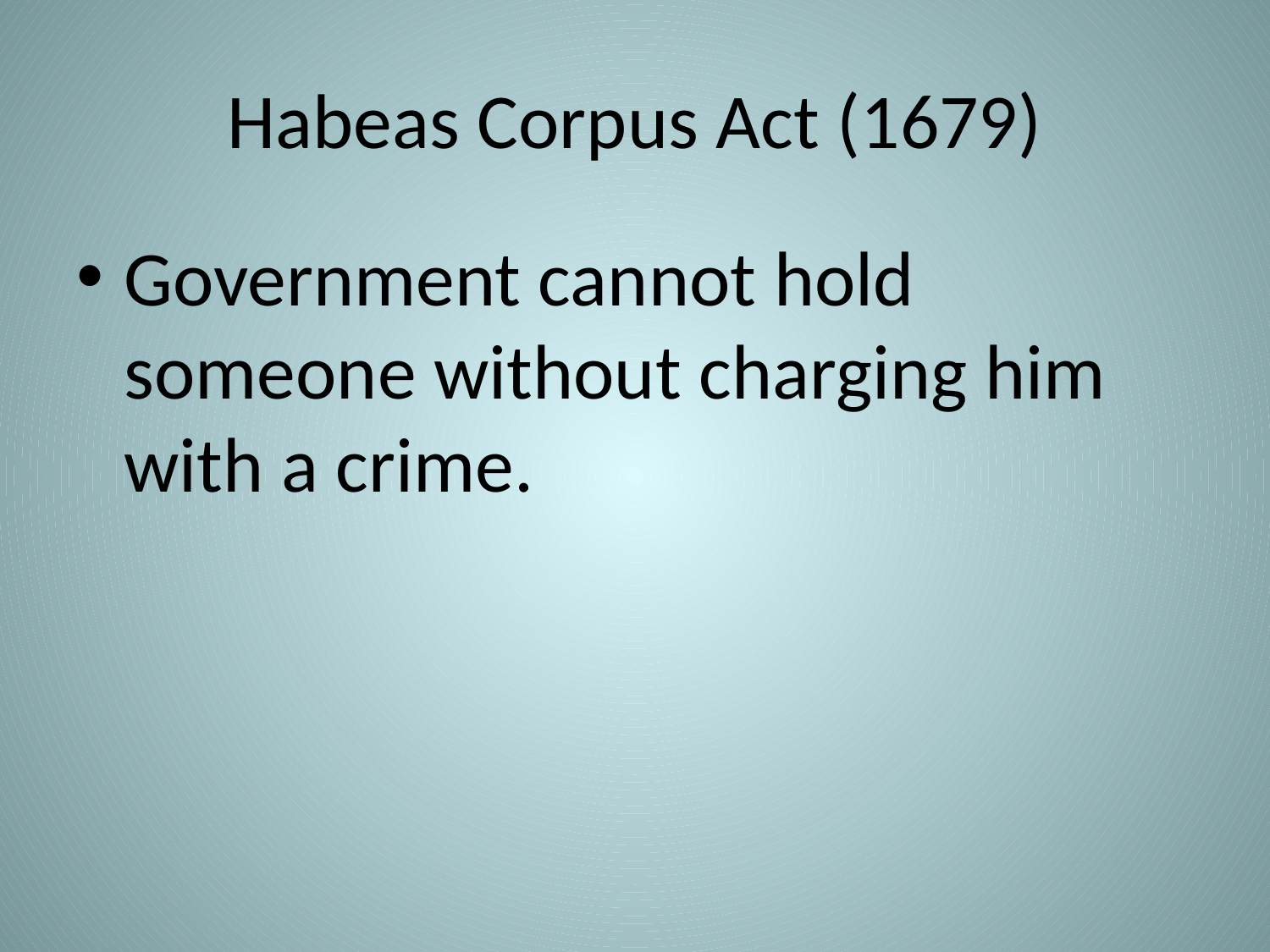

# Habeas Corpus Act (1679)
Government cannot hold someone without charging him with a crime.